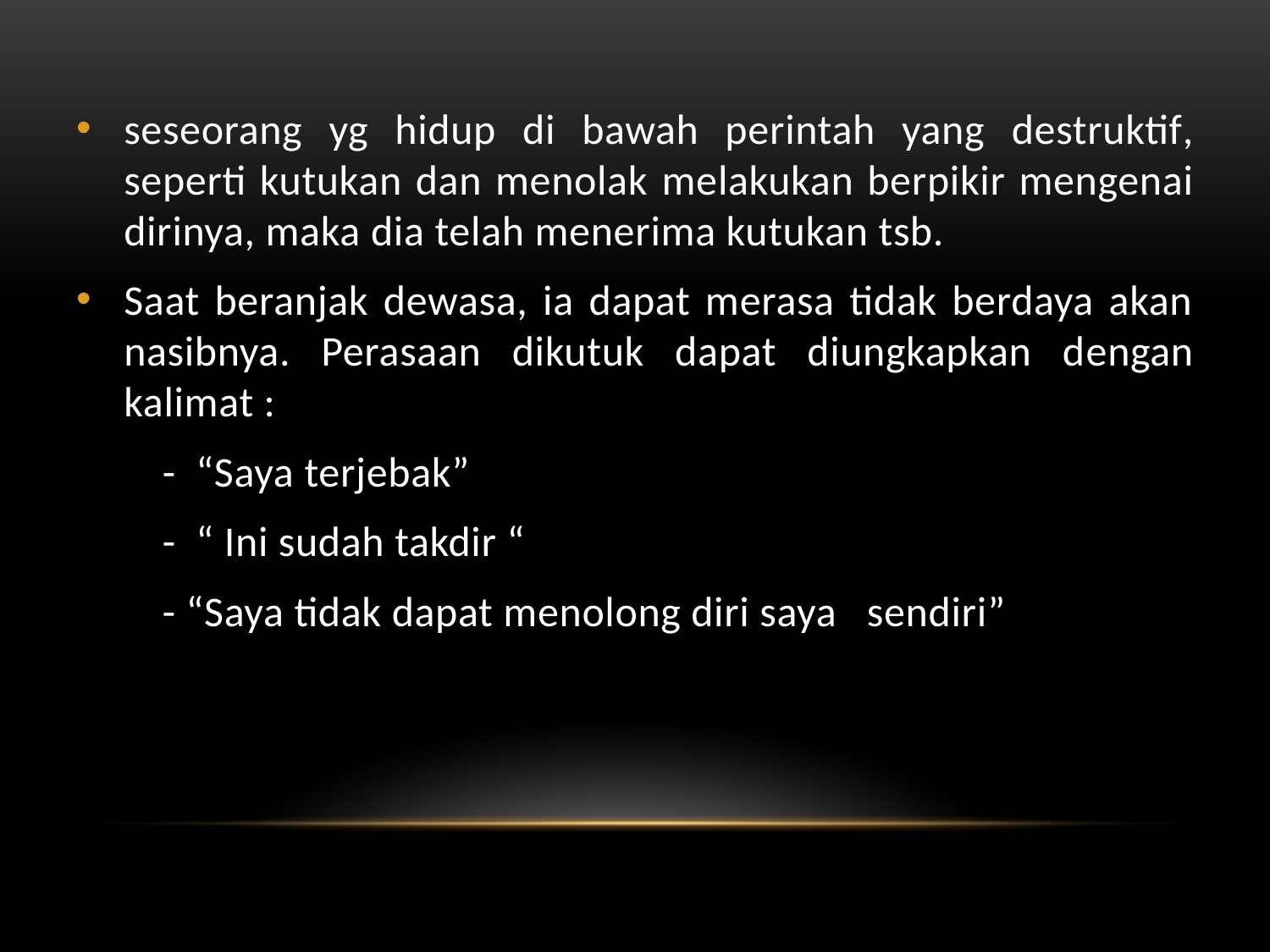

seseorang yg hidup di bawah perintah yang destruktif, seperti kutukan dan menolak melakukan berpikir mengenai dirinya, maka dia telah menerima kutukan tsb.
Saat beranjak dewasa, ia dapat merasa tidak berdaya akan nasibnya. Perasaan dikutuk dapat diungkapkan dengan kalimat :
-  “Saya terjebak”
-  “ Ini sudah takdir “
- “Saya tidak dapat menolong diri saya   sendiri”